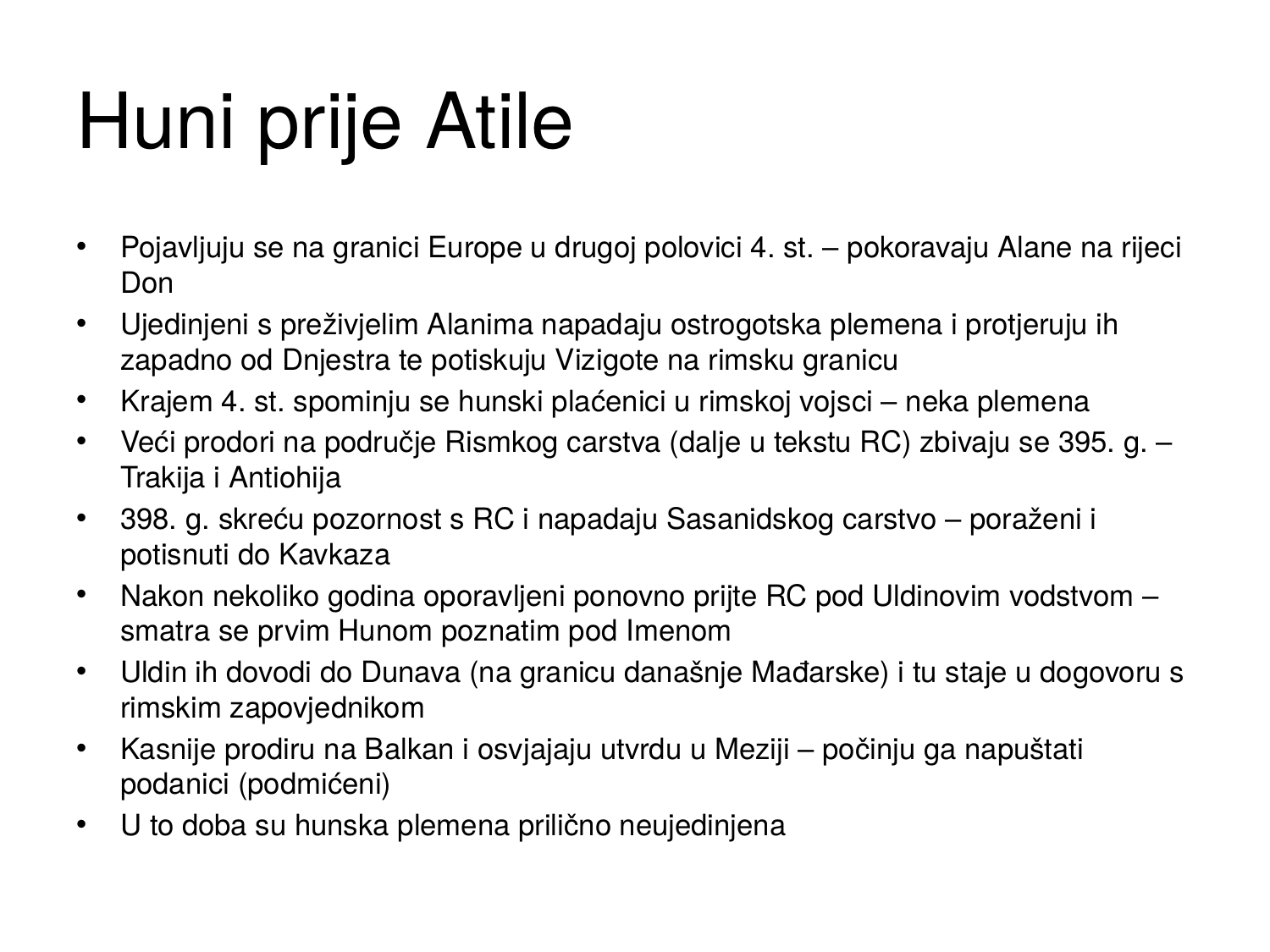

# Huni prije Atile
Pojavljuju se na granici Europe u drugoj polovici 4. st. – pokoravaju Alane na rijeci Don
Ujedinjeni s preživjelim Alanima napadaju ostrogotska plemena i protjeruju ih zapadno od Dnjestra te potiskuju Vizigote na rimsku granicu
Krajem 4. st. spominju se hunski plaćenici u rimskoj vojsci – neka plemena
Veći prodori na područje Rismkog carstva (dalje u tekstu RC) zbivaju se 395. g. – Trakija i Antiohija
398. g. skreću pozornost s RC i napadaju Sasanidskog carstvo – poraženi i potisnuti do Kavkaza
Nakon nekoliko godina oporavljeni ponovno prijte RC pod Uldinovim vodstvom – smatra se prvim Hunom poznatim pod Imenom
Uldin ih dovodi do Dunava (na granicu današnje Mađarske) i tu staje u dogovoru s rimskim zapovjednikom
Kasnije prodiru na Balkan i osvjajaju utvrdu u Meziji – počinju ga napuštati podanici (podmićeni)
U to doba su hunska plemena prilično neujedinjena